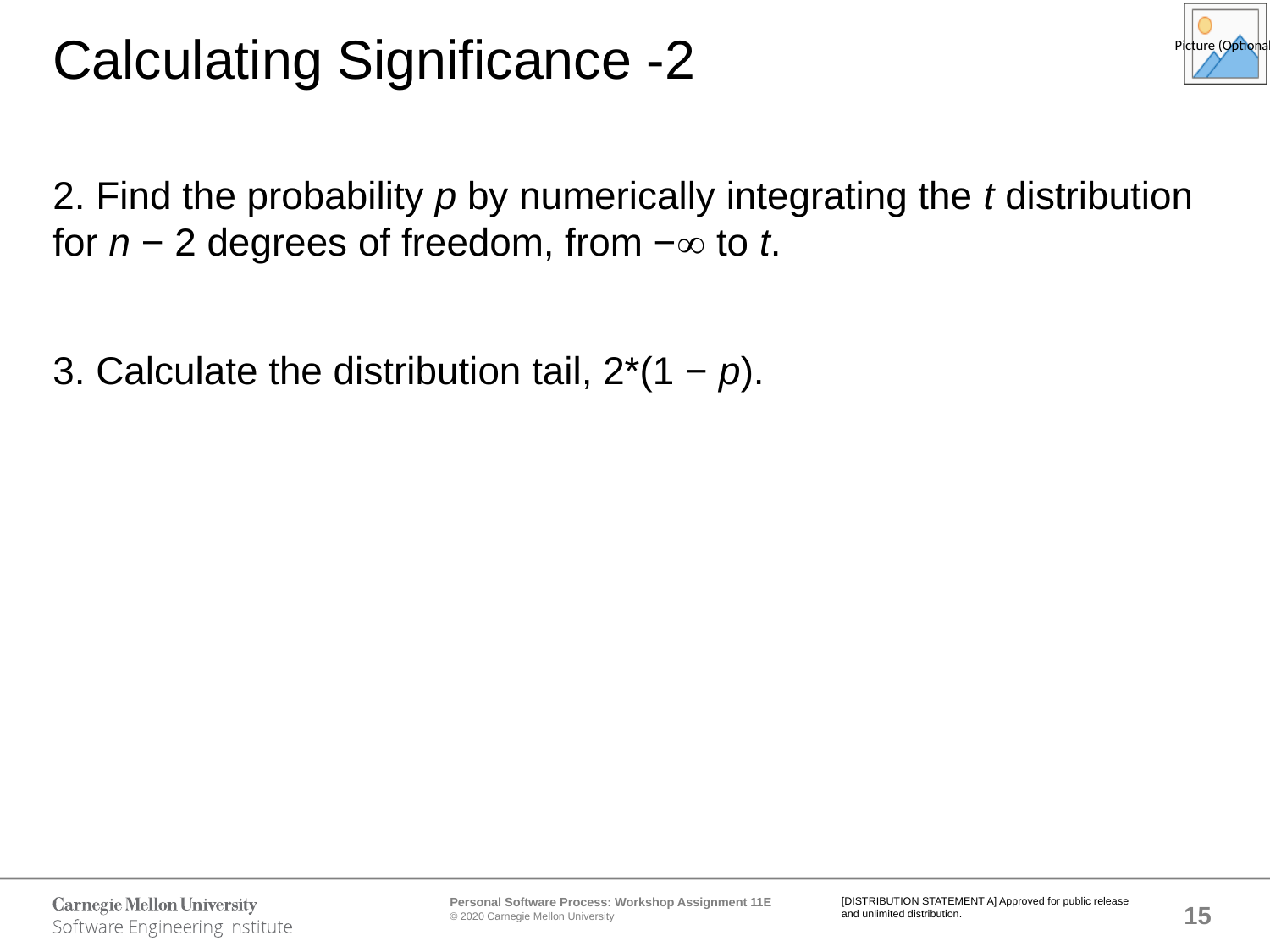

# Calculating Significance -2
2. Find the probability p by numerically integrating the t distribution for n − 2 degrees of freedom, from −∞ to t.

3. Calculate the distribution tail, 2*(1 − p).